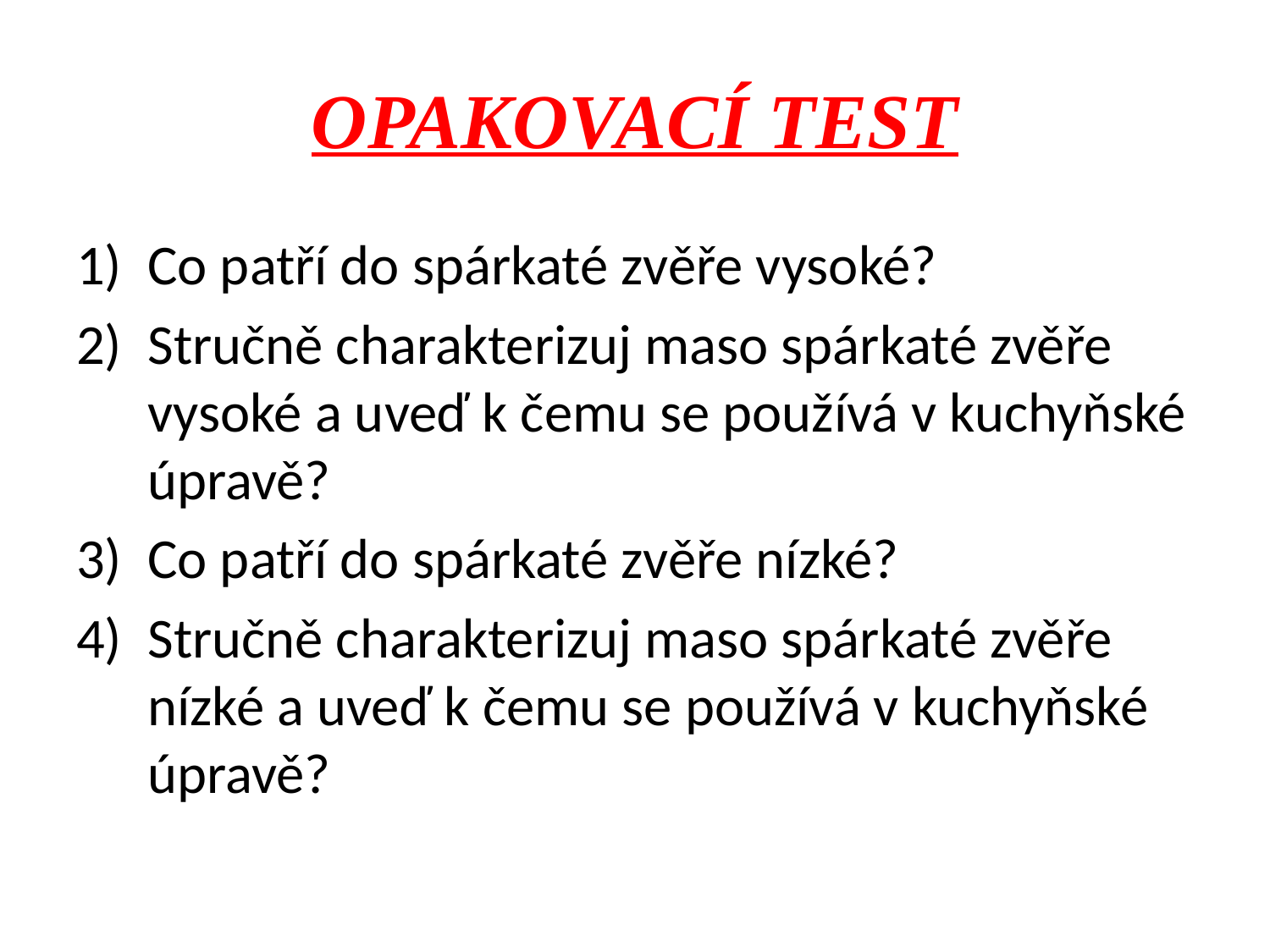

# OPAKOVACÍ TEST
Co patří do spárkaté zvěře vysoké?
Stručně charakterizuj maso spárkaté zvěře vysoké a uveď k čemu se používá v kuchyňské úpravě?
Co patří do spárkaté zvěře nízké?
Stručně charakterizuj maso spárkaté zvěře nízké a uveď k čemu se používá v kuchyňské úpravě?